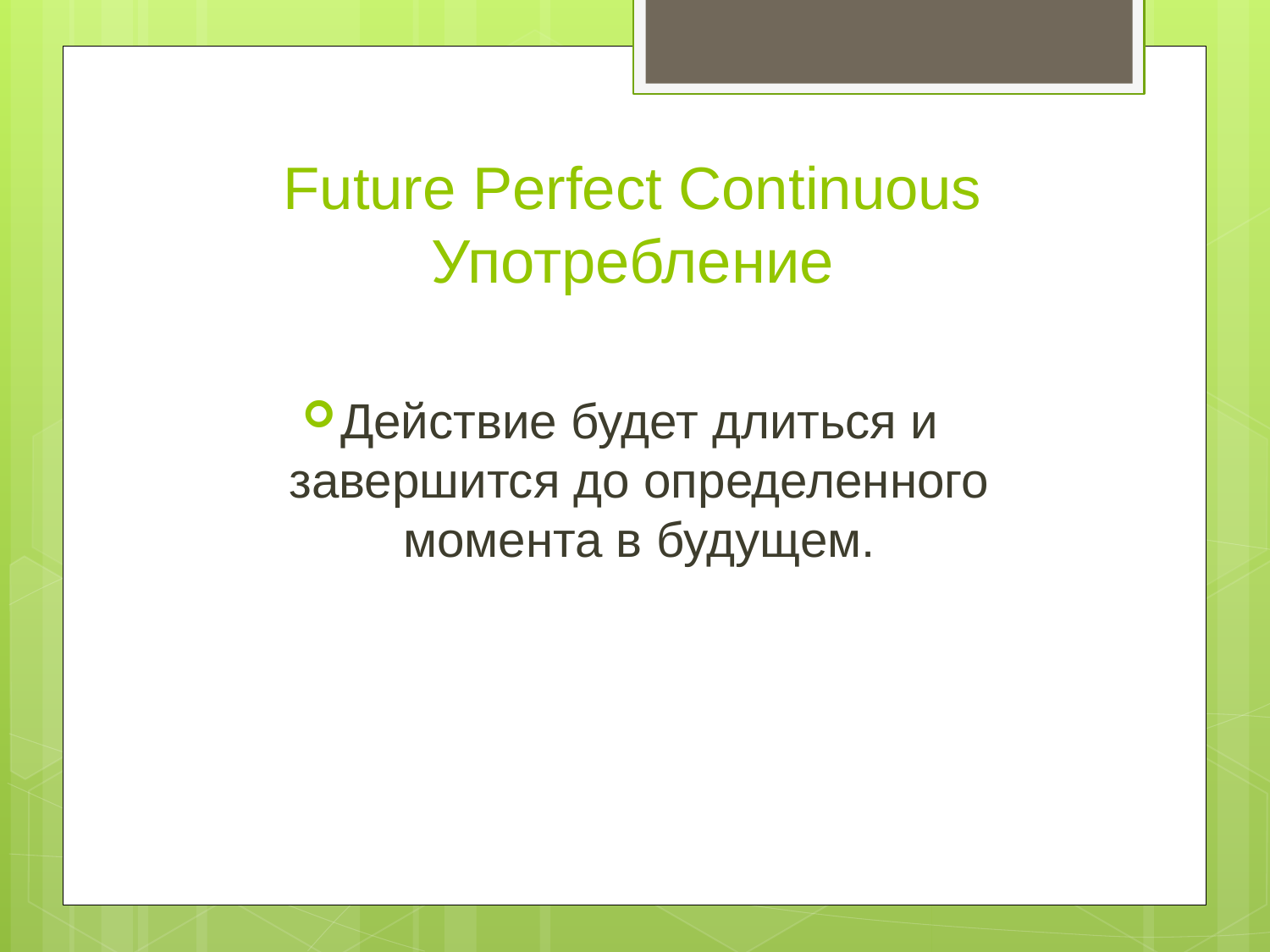

# Future Perfect Continuous Употребление

Действие будет длиться и завершится до определенного момента в будущем.